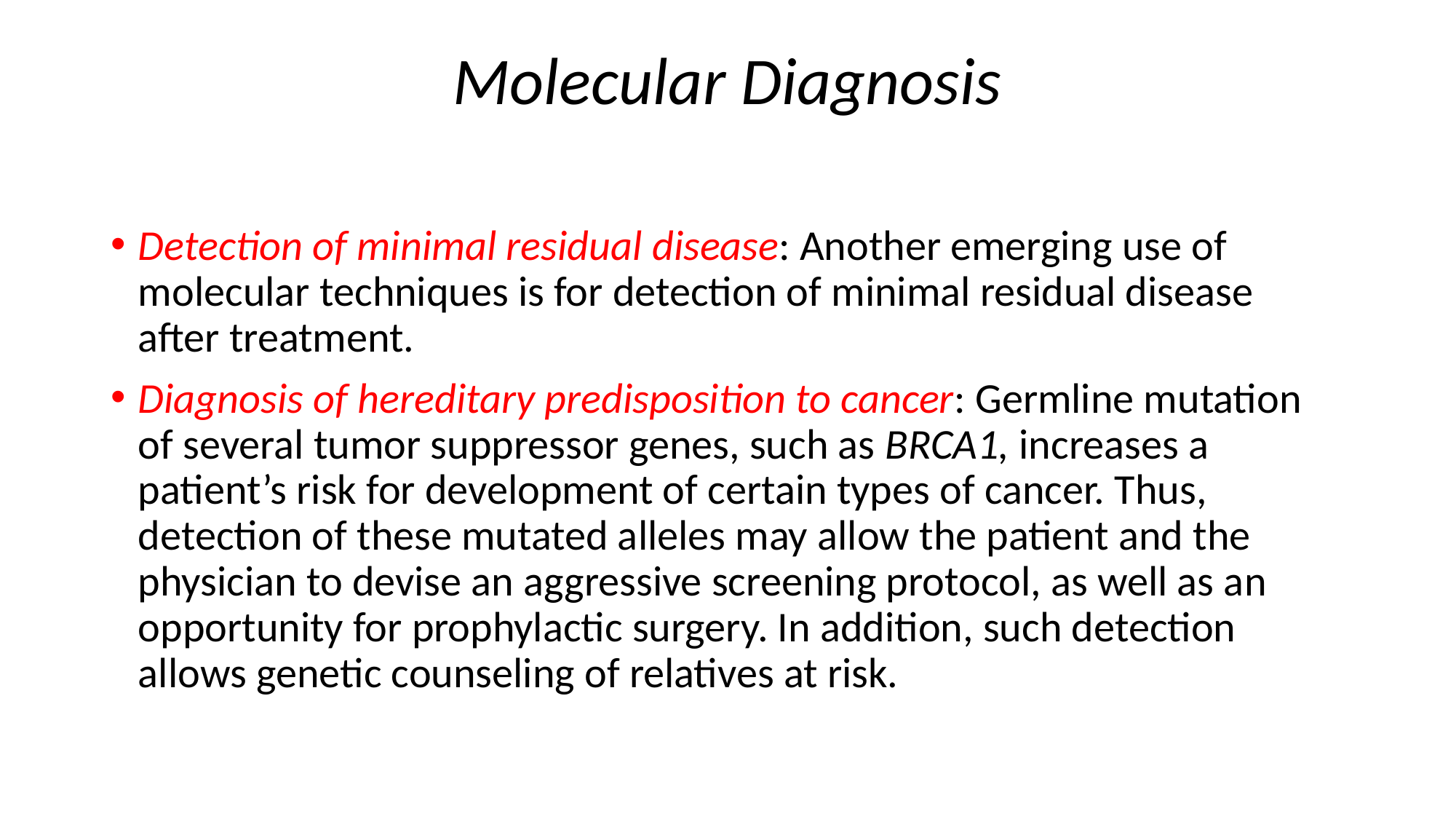

# Molecular Diagnosis
Detection of minimal residual disease: Another emerging use of molecular techniques is for detection of minimal residual disease after treatment.
Diagnosis of hereditary predisposition to cancer: Germline mutation of several tumor suppressor genes, such as BRCA1, increases a patient’s risk for development of certain types of cancer. Thus, detection of these mutated alleles may allow the patient and the physician to devise an aggressive screening protocol, as well as an opportunity for prophylactic surgery. In addition, such detection allows genetic counseling of relatives at risk.